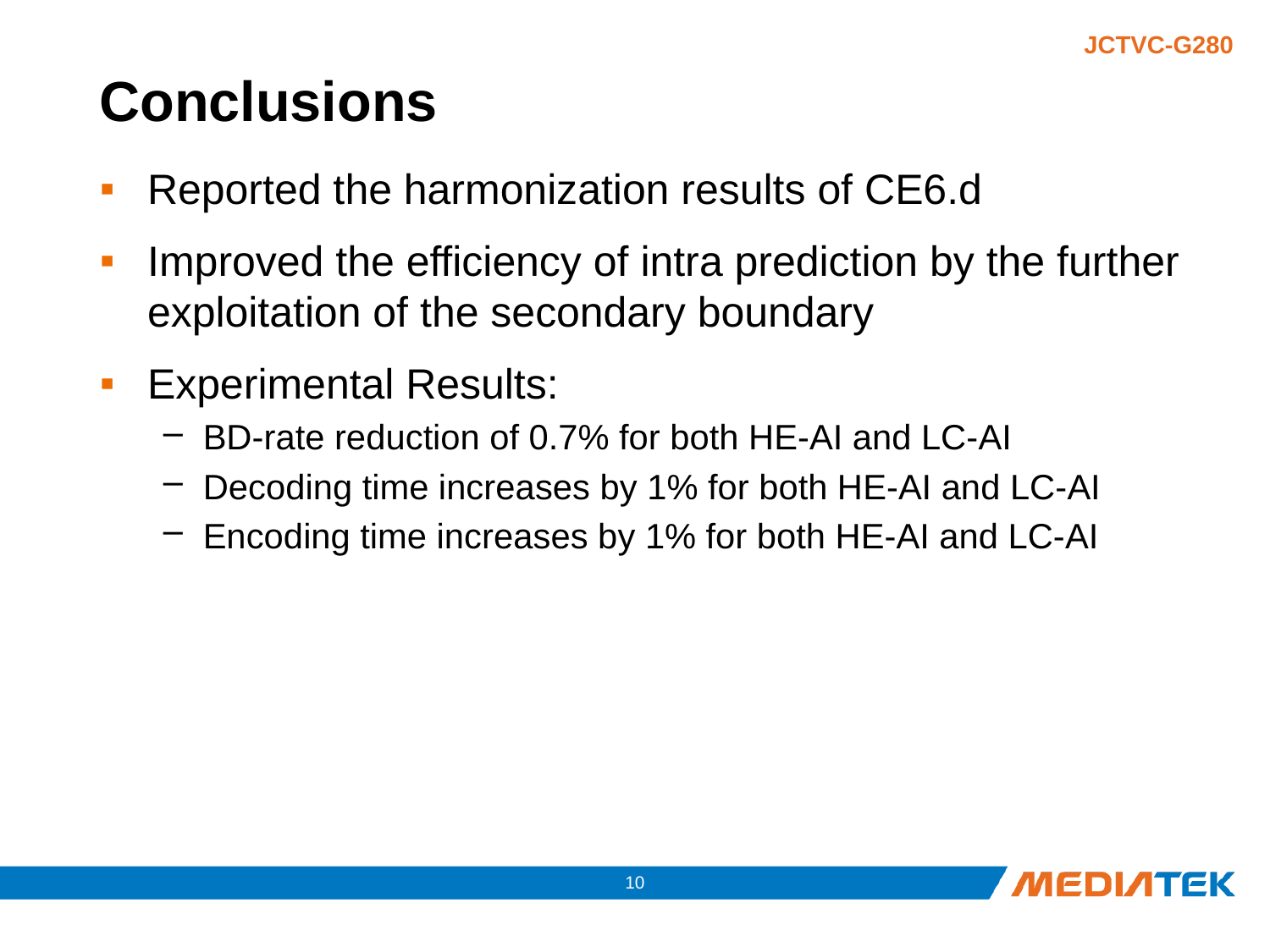

# Conclusions
Reported the harmonization results of CE6.d
Improved the efficiency of intra prediction by the further exploitation of the secondary boundary
Experimental Results:
BD-rate reduction of 0.7% for both HE-AI and LC-AI
Decoding time increases by 1% for both HE-AI and LC-AI
Encoding time increases by 1% for both HE-AI and LC-AI
10